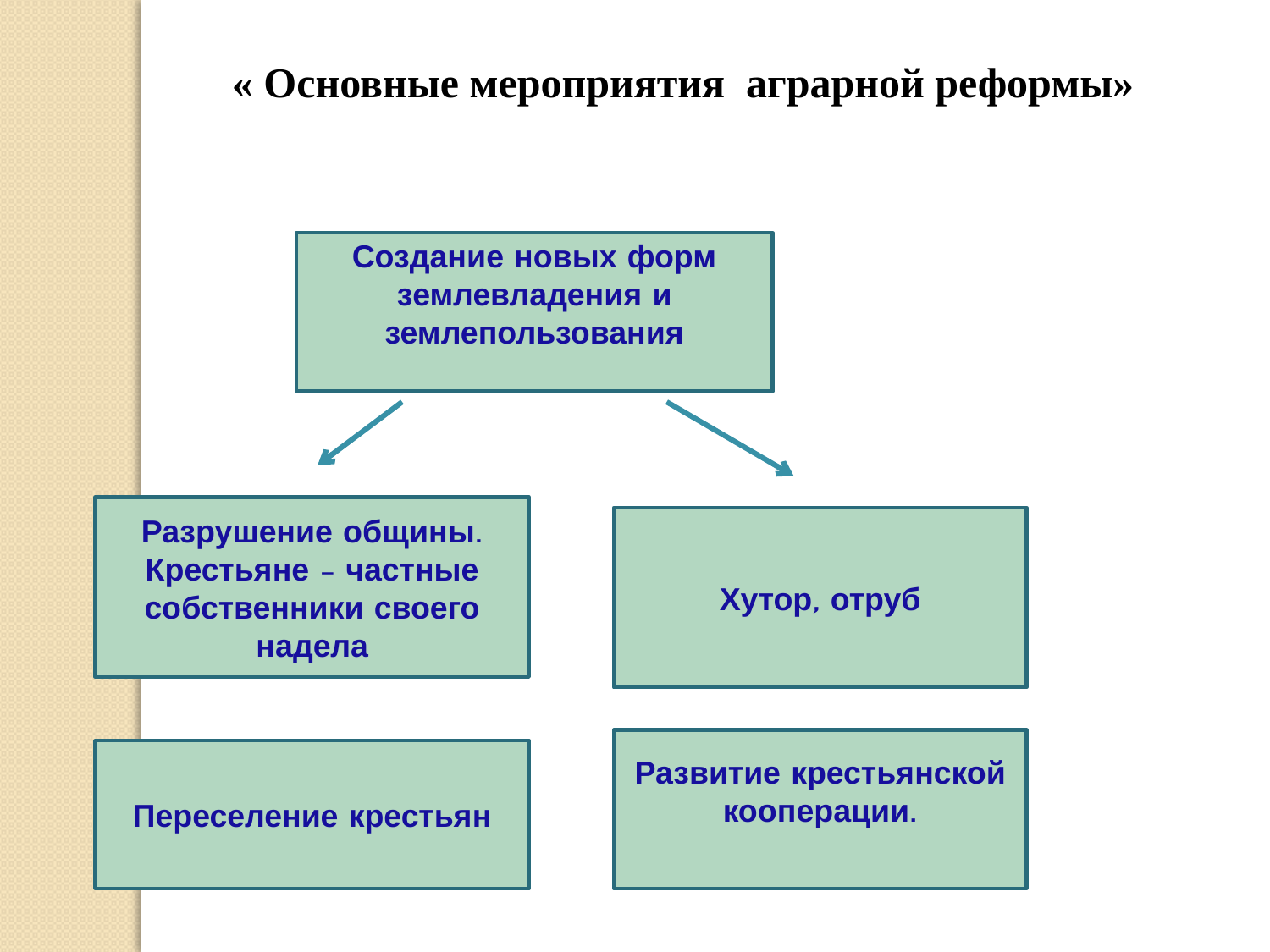

« Основные мероприятия  аграрной реформы»
Создание новых форм землевладения и землепользования

Разрушение общины. Крестьяне – частные собственники своего надела
Хутор, отруб
Развитие крестьянской кооперации.

Переселение крестьян